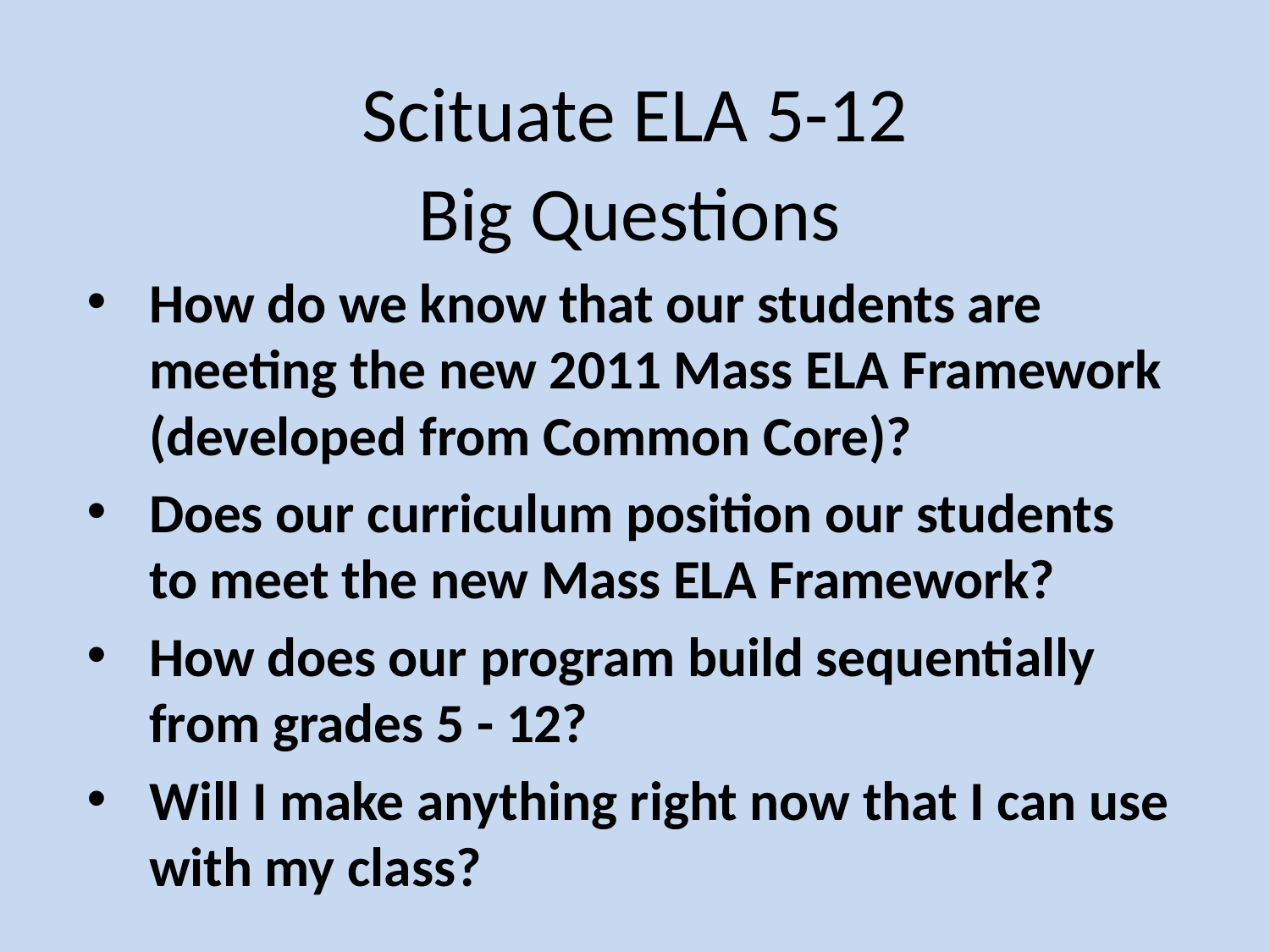

# Scituate ELA 5-12
Big Questions
How do we know that our students are meeting the new 2011 Mass ELA Framework (developed from Common Core)?
Does our curriculum position our students to meet the new Mass ELA Framework?
How does our program build sequentially from grades 5 - 12?
Will I make anything right now that I can use with my class?